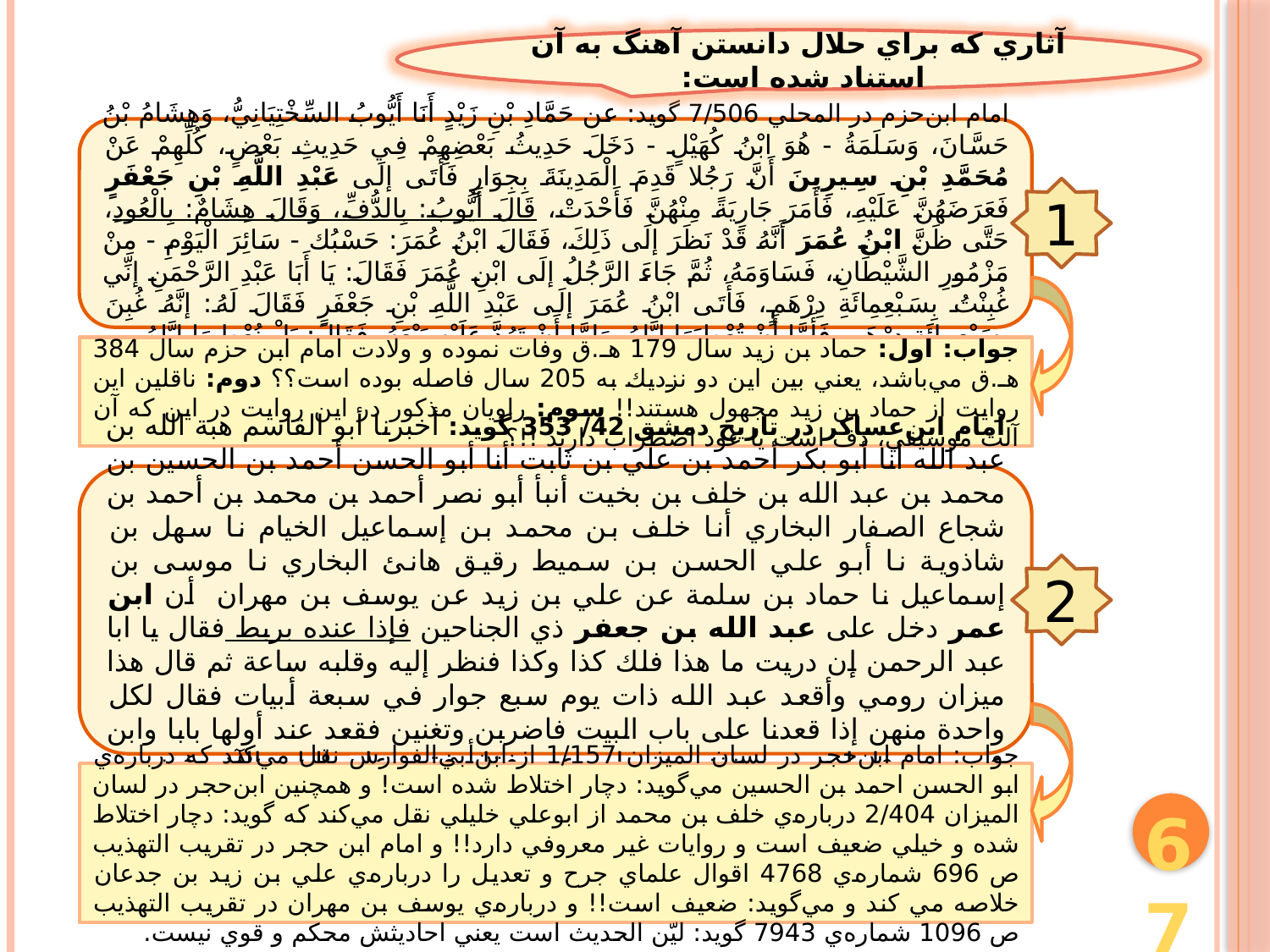

آثاري كه براي حلال دانستن آهنگ به آن استناد شده است:
امام ابن‌حزم در المحلي 7/506 گويد: عن حَمَّادِ بْنِ زَيْدٍ أَنَا أَيُّوبُ السِّخْتِيَانِيُّ، وَهِشَامُ بْنُ حَسَّانَ، وَسَلَمَةُ - هُوَ ابْنُ كُهَيْلٍ - دَخَلَ حَدِيثُ بَعْضِهِمْ فِي حَدِيثِ بَعْضٍ، كُلِّهِمْ عَنْ مُحَمَّدِ بْنِ سِيرِينَ أَنَّ رَجُلا قَدِمَ الْمَدِينَةَ بِجِوَارٍ فَأَتَى إلَى عَبْدِ اللَّهِ بْنِ جَعْفَرٍ فَعَرَضَهُنَّ عَلَيْهِ، فَأَمَرَ جَارِيَةً مِنْهُنَّ فَأَحْدَتْ، قَالَ أَيُّوبُ: بِالدُّفِّ، وَقَالَ هِشَامٌ: بِالْعُودِ، حَتَّى ظَنَّ ابْنُ عُمَرَ أَنَّهُ قَدْ نَظَرَ إلَى ذَلِكَ، فَقَالَ ابْنُ عُمَرَ: حَسْبُك - سَائِرَ الْيَوْمِ - مِنْ مَزْمُورِ الشَّيْطَانِ، فَسَاوَمَهُ، ثُمَّ جَاءَ الرَّجُلُ إلَى ابْنِ عُمَرَ فَقَالَ: يَا أَبَا عَبْدِ الرَّحْمَنِ إنِّي غُبِنْتُ بِسَبْعِمِائَةِ دِرْهَمٍ، فَأَتَى ابْنُ عُمَرَ إلَى عَبْدِ اللَّهِ بْنِ جَعْفَرٍ فَقَالَ لَهُ: إنَّهُ غُبِنَ بِسَبْعِمِائَةِ دِرْهَمٍ، فَأَمَّا أَنْ تُعْطِيَهَا إيَّاهُ، وَإِمَّا أَنْ تَرُدَّ عَلَيْهِ بَيْعَهُ، فَقَالَ: بَلْ نُعْطِيهَا إيَّاهُ.
1

جواب: اول: حماد بن زيد سال 179 هـ.ق وفات نموده و ولادت امام ابن حزم سال 384 هـ.ق مي‌باشد، يعني بين اين دو نزديك به 205 سال فاصله بوده است؟؟ دوم: ناقلين اين روايت از حماد بن زيد مجهول هستند!! سوم: راويان مذكور در اين روايت در اين كه آن آلت موسيقي، دف است يا عود اضطراب دارند !!؟
امام ابن‌عساكر در تاريخ دمشق 42/ 353 گويد: أخبرنا أبو القاسم هبة الله بن عبد الله أنا أبو بكر أحمد بن علي بن ثابت أنا أبو الحسن أحمد بن الحسين بن محمد بن عبد الله بن خلف بن بخيت أنبأ أبو نصر أحمد بن محمد بن أحمد بن شجاع الصفار البخاري أنا خلف بن محمد بن إسماعيل الخيام نا سهل بن شاذوية نا أبو علي الحسن بن سميط رقيق هانئ البخاري نا موسى بن إسماعيل نا حماد بن سلمة عن علي بن زيد عن يوسف بن مهران  أن ابن عمر دخل على عبد الله بن جعفر ذي الجناحين فإذا عنده بربط فقال يا ابا عبد الرحمن إن دريت ما هذا فلك كذا وكذا فنظر إليه وقلبه ساعة ثم قال هذا ميزان رومي وأقعد عبد الله ذات يوم سبع جوار في سبعة أبيات فقال لكل واحدة منهن إذا قعدنا على باب البيت فاضربن وتغنين فقعد عند أولها بابا وابن عمر معه فلما ضربت وتغنت نفر ابن عمر فقام فقعد على الباب الآخر فضربت وتغنت فقال ابن عمر ما لها قاتلها الله إنها لتأخذ من القلب مأخذا !!.
2

جواب: امام ابن‌حجر در لسان الميزان 1/157 از ابن‌أبي‌الفوارس نقل مي‌كند كه درباره‌ي ابو الحسن احمد بن الحسين مي‌گويد: دچار اختلاط شده است! و همچنين ابن‌حجر در لسان الميزان 2/404 درباره‌ي خلف بن محمد از ابوعلي خليلي نقل مي‌كند كه گويد: دچار اختلاط شده و خيلي ضعيف است و روايات غير معروفي دارد!! و امام ابن حجر در تقريب التهذيب ص 696 شماره‌ي 4768 اقوال علماي جرح و تعديل را درباره‌ي علي بن زيد بن جدعان خلاصه مي كند و مي‌گويد: ضعيف است!! و درباره‌ي يوسف بن مهران در تقريب التهذيب ص 1096 شماره‌ي 7943 گويد: ليّن الحديث است يعني احاديثش محكم و قوي نيست.
67